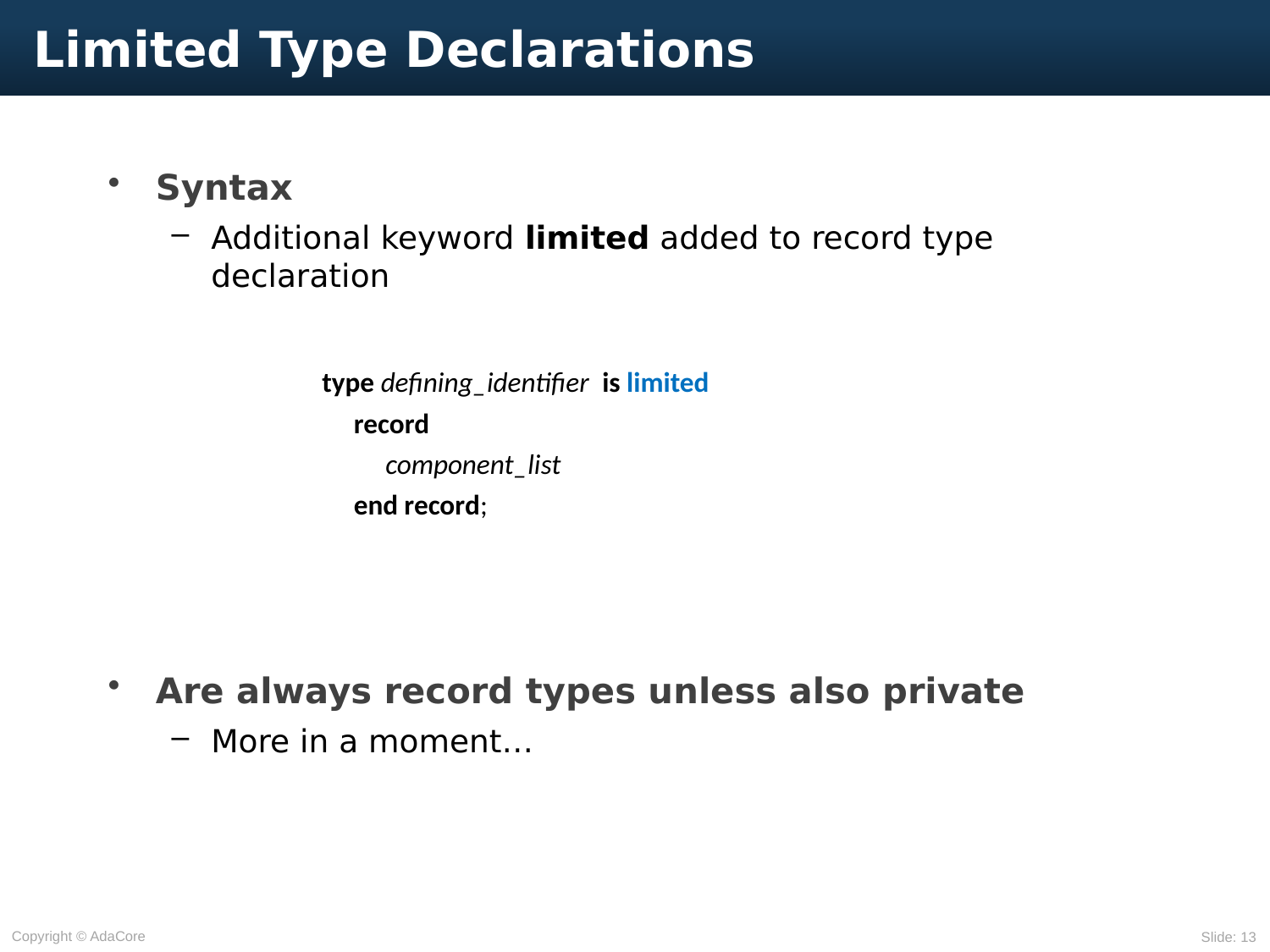

# Limited Type Declarations
Syntax
Additional keyword limited added to record type declaration

Are always record types unless also private
More in a moment…
type defining_identifier  is limited
	record
		component_list
	end record;